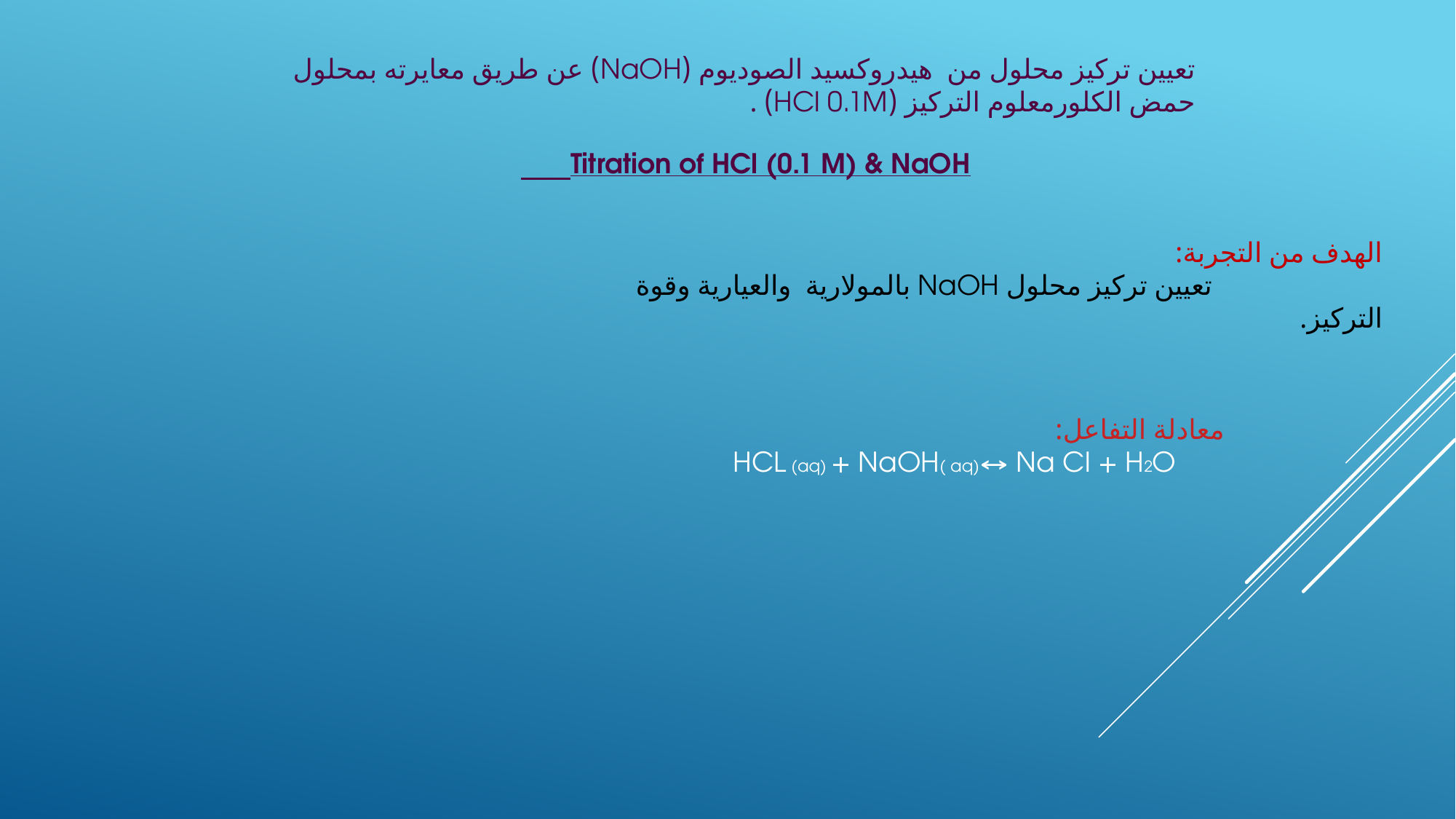

تعيين تركيز محلول من  هيدروكسيد الصوديوم (NaOH) عن طريق معايرته بمحلول حمض الكلورمعلوم التركيز (HCl 0.1M) .
Titration of HCl (0.1 M) & NaOH
الهدف من التجربة:
                        تعيين تركيز محلول NaOH بالمولارية  والعيارية وقوة التركيز.
معادلة التفاعل:
HCL (aq) + NaOH( aq)↔ Na Cl + H2O